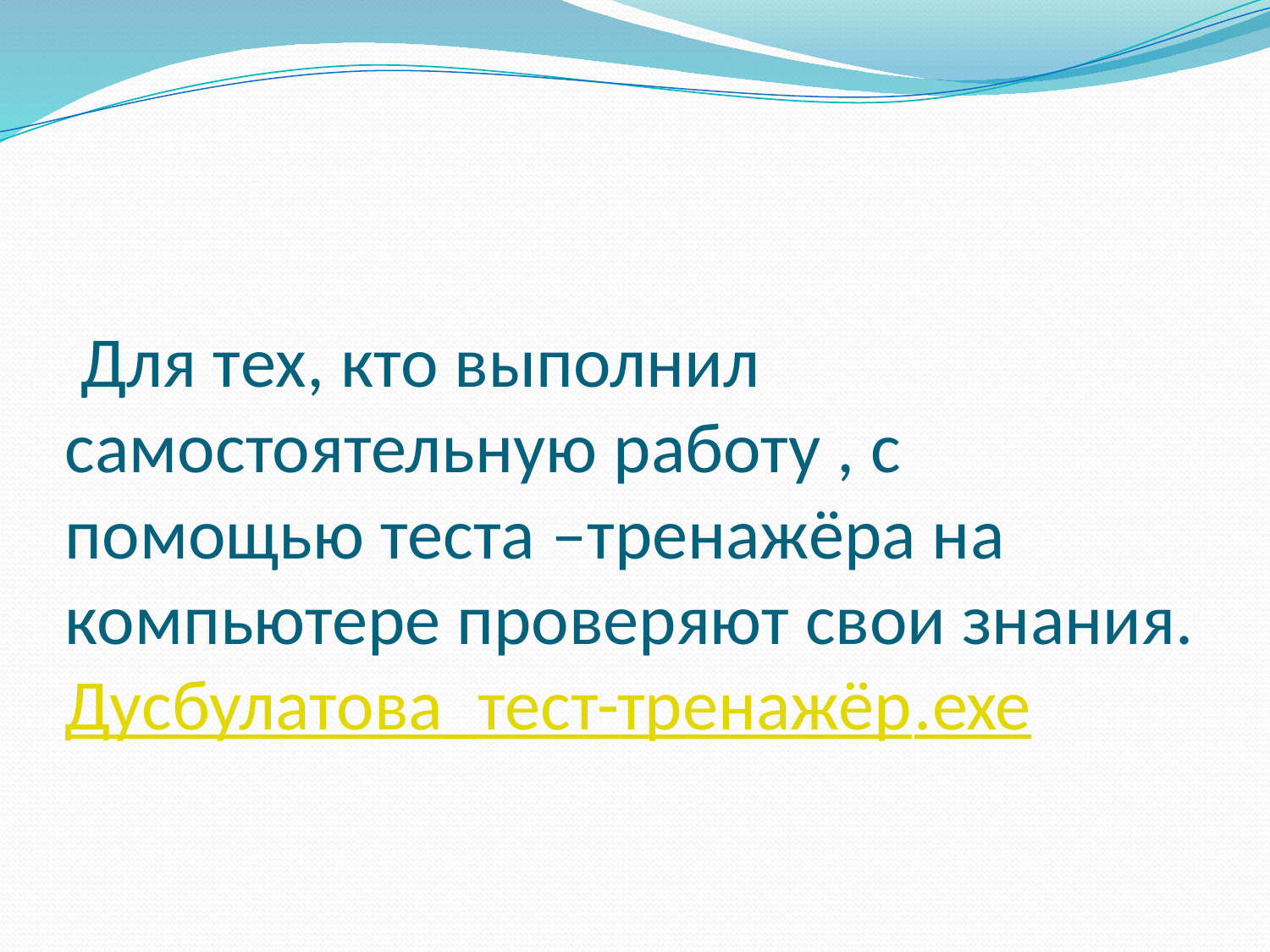

# Для тех, кто выполнил самостоятельную работу , с помощью теста –тренажёра на компьютере проверяют свои знания. Дусбулатова_тест-тренажёр.exe